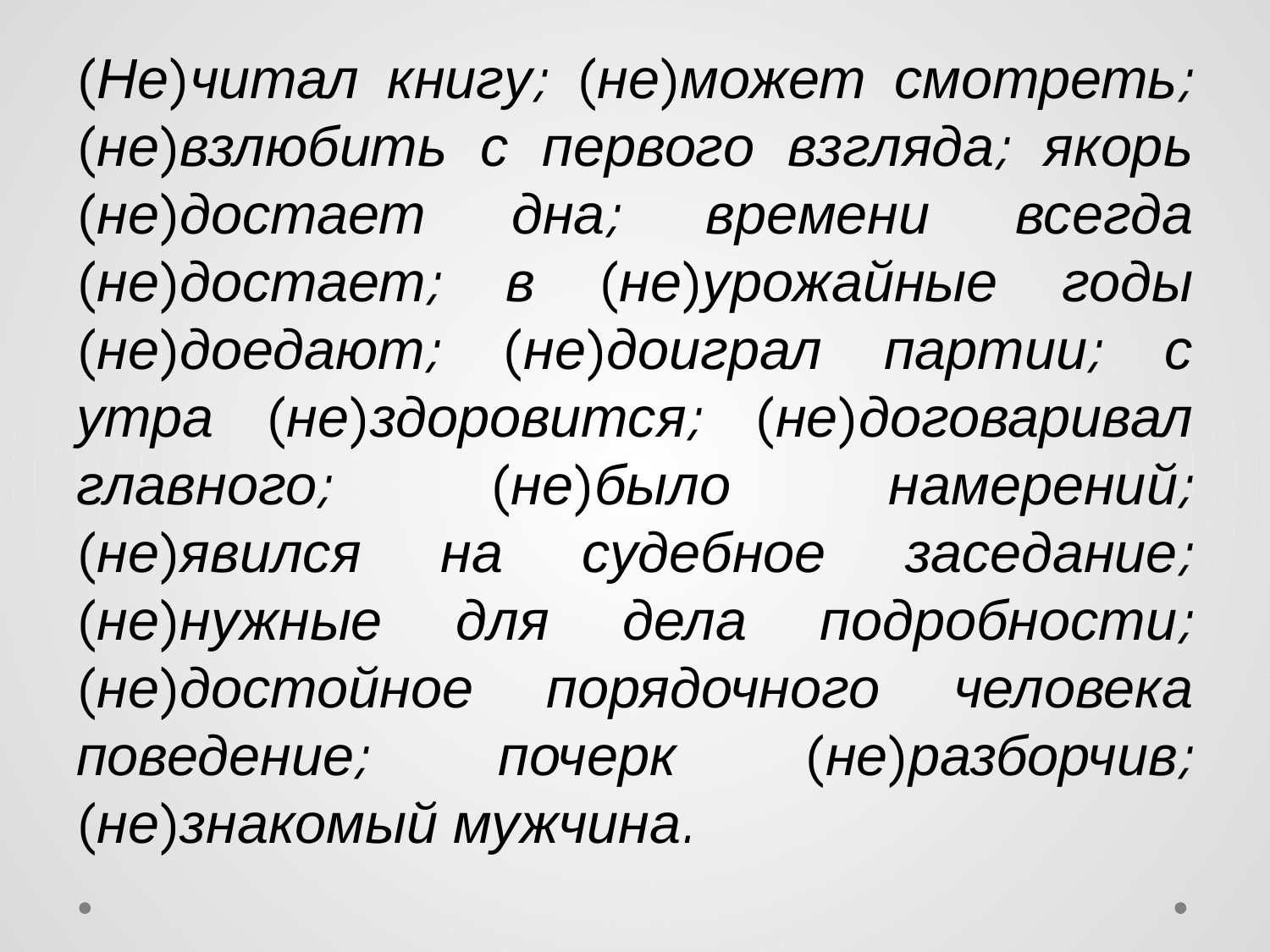

#
(Не)читал книгу; (не)может смотреть; (не)взлюбить с первого взгляда; якорь (не)достает дна; времени всегда (не)достает; в (не)урожайные годы (не)доедают; (не)доиграл партии; с утра (не)здоровится; (не)договаривал главного; (не)было намерений; (не)явился на судебное заседание; (не)нужные для дела подробности; (не)достойное порядочного человека поведение; почерк (не)разборчив; (не)знакомый мужчина.